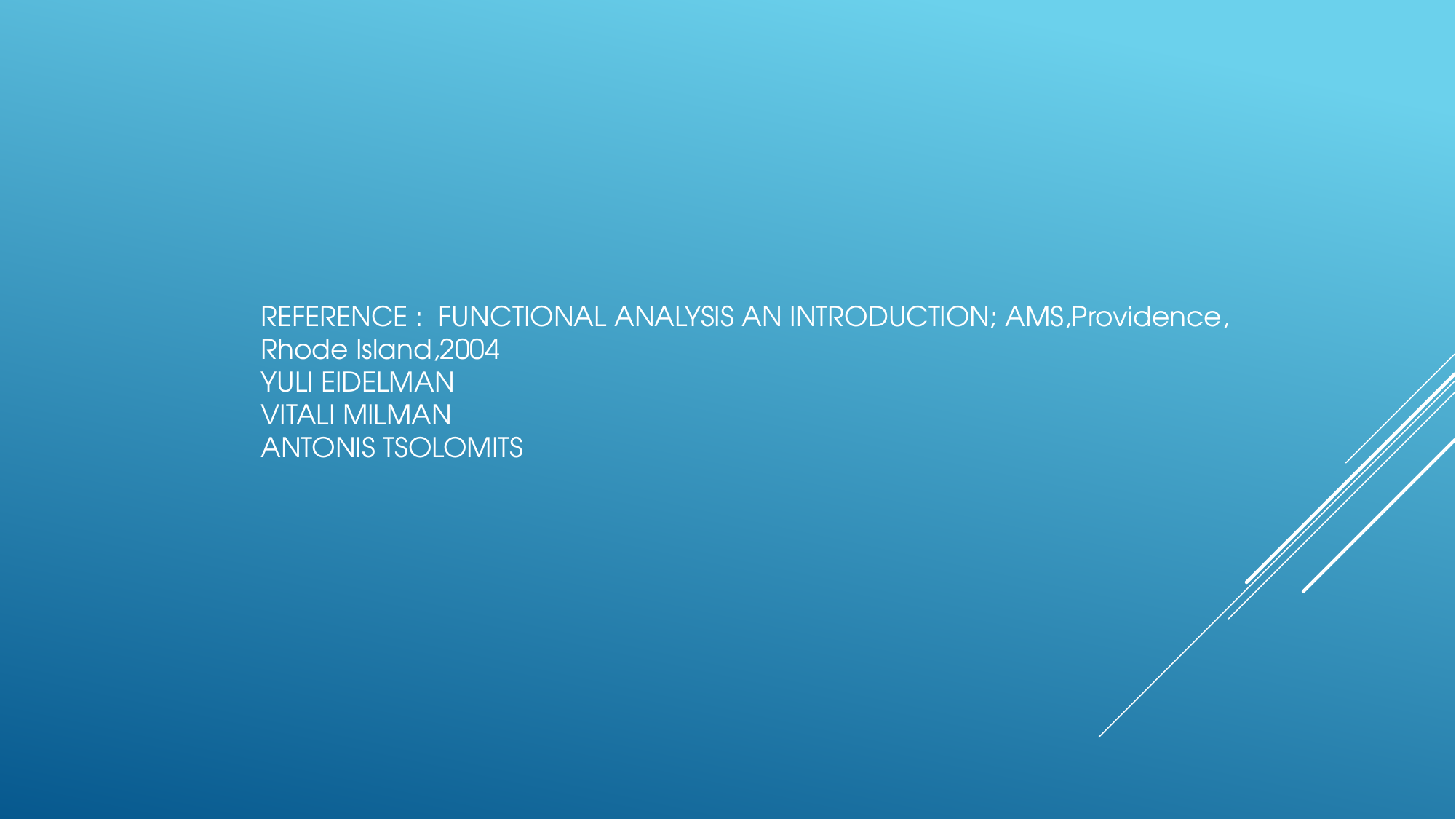

REFERENCE :  FUNCTIONAL ANALYSIS AN INTRODUCTION; AMS,Providence, Rhode Island,2004
YULI EIDELMAN
VITALI MILMAN
ANTONIS TSOLOMITS